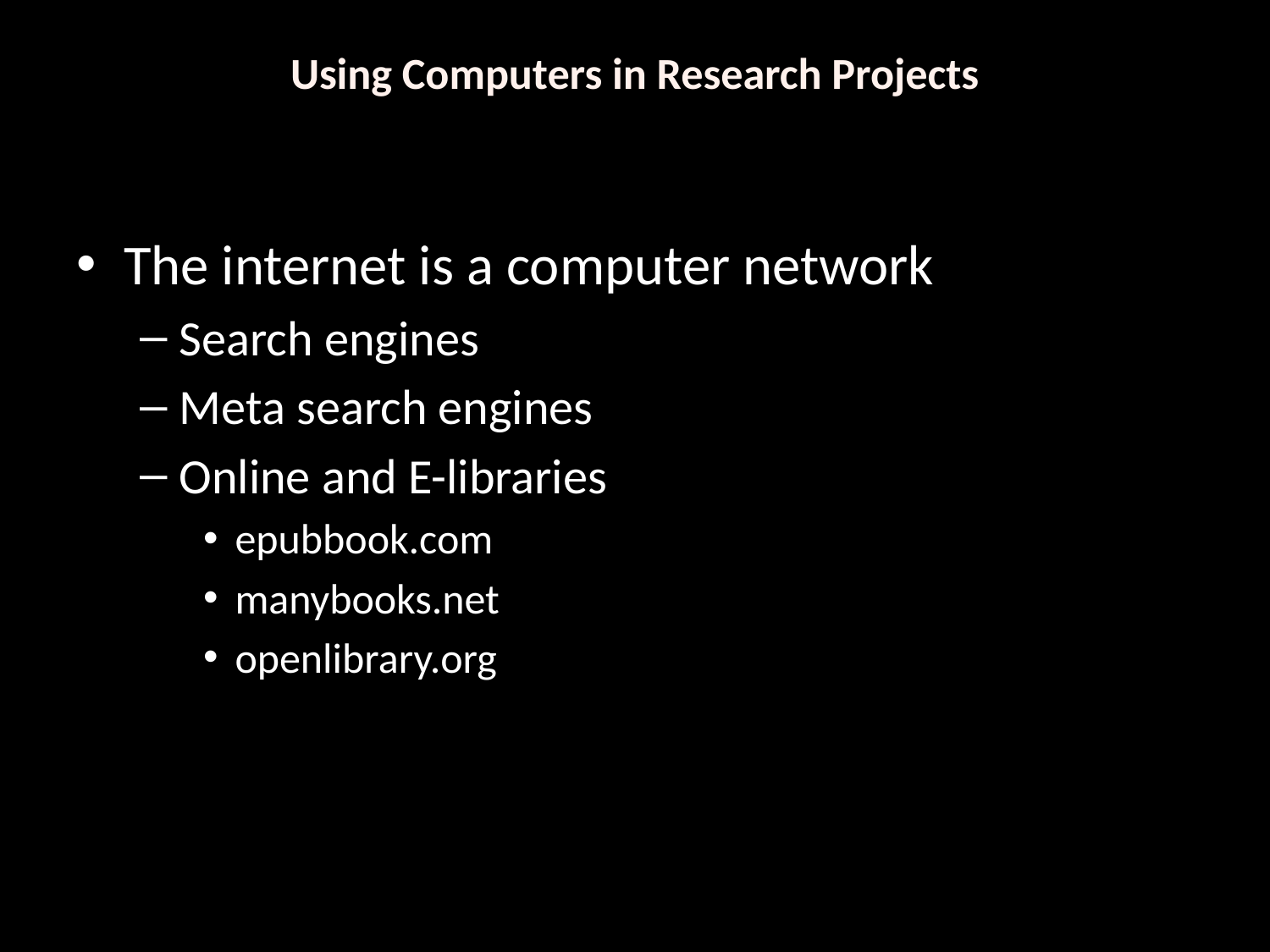

# Using Computers in Research Projects
The internet is a computer network
Search engines
Meta search engines
Online and E-libraries
epubbook.com
manybooks.net
openlibrary.org